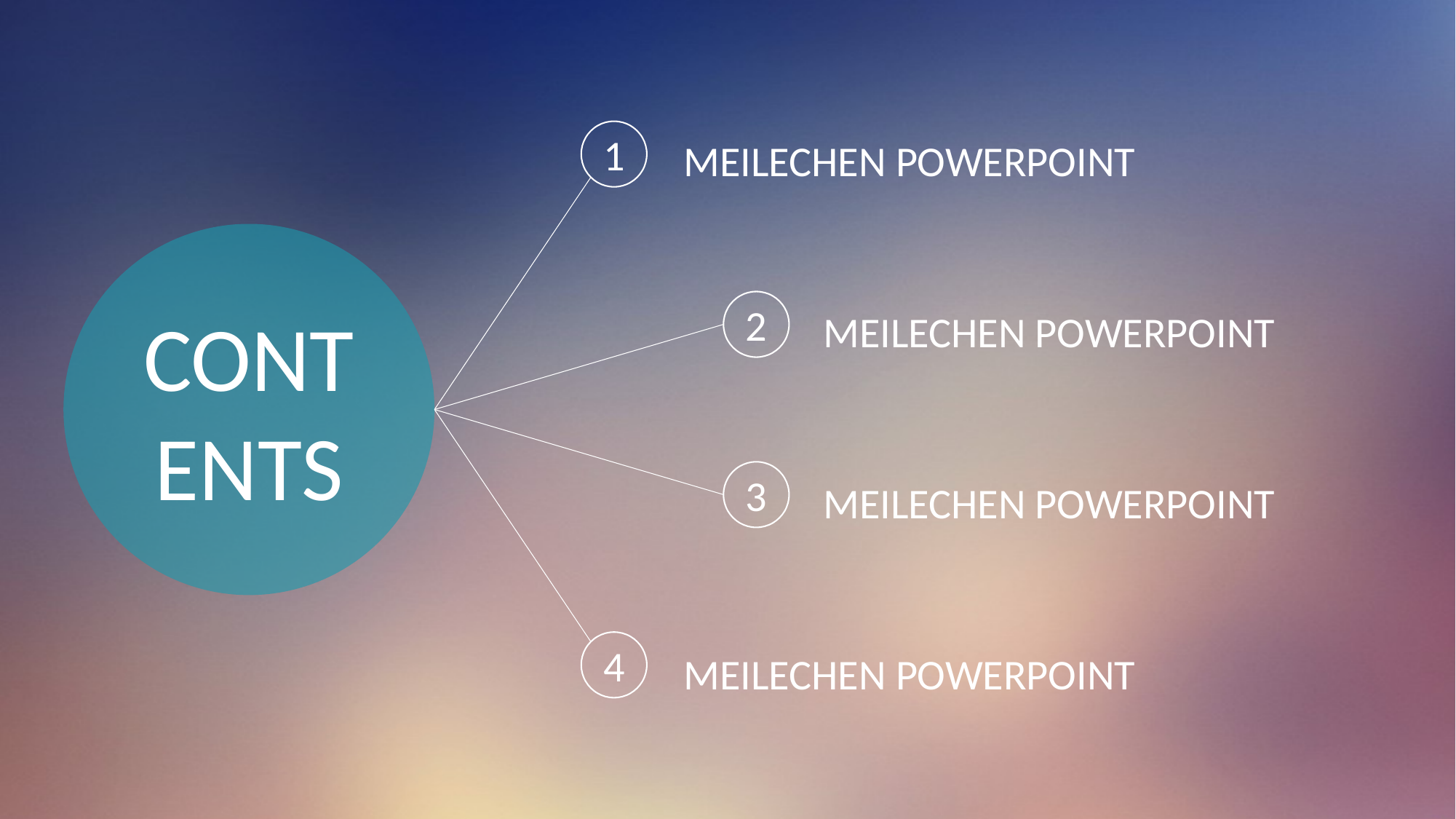

1
MEILECHEN POWERPOINT
CONTENTS
2
MEILECHEN POWERPOINT
3
MEILECHEN POWERPOINT
4
MEILECHEN POWERPOINT